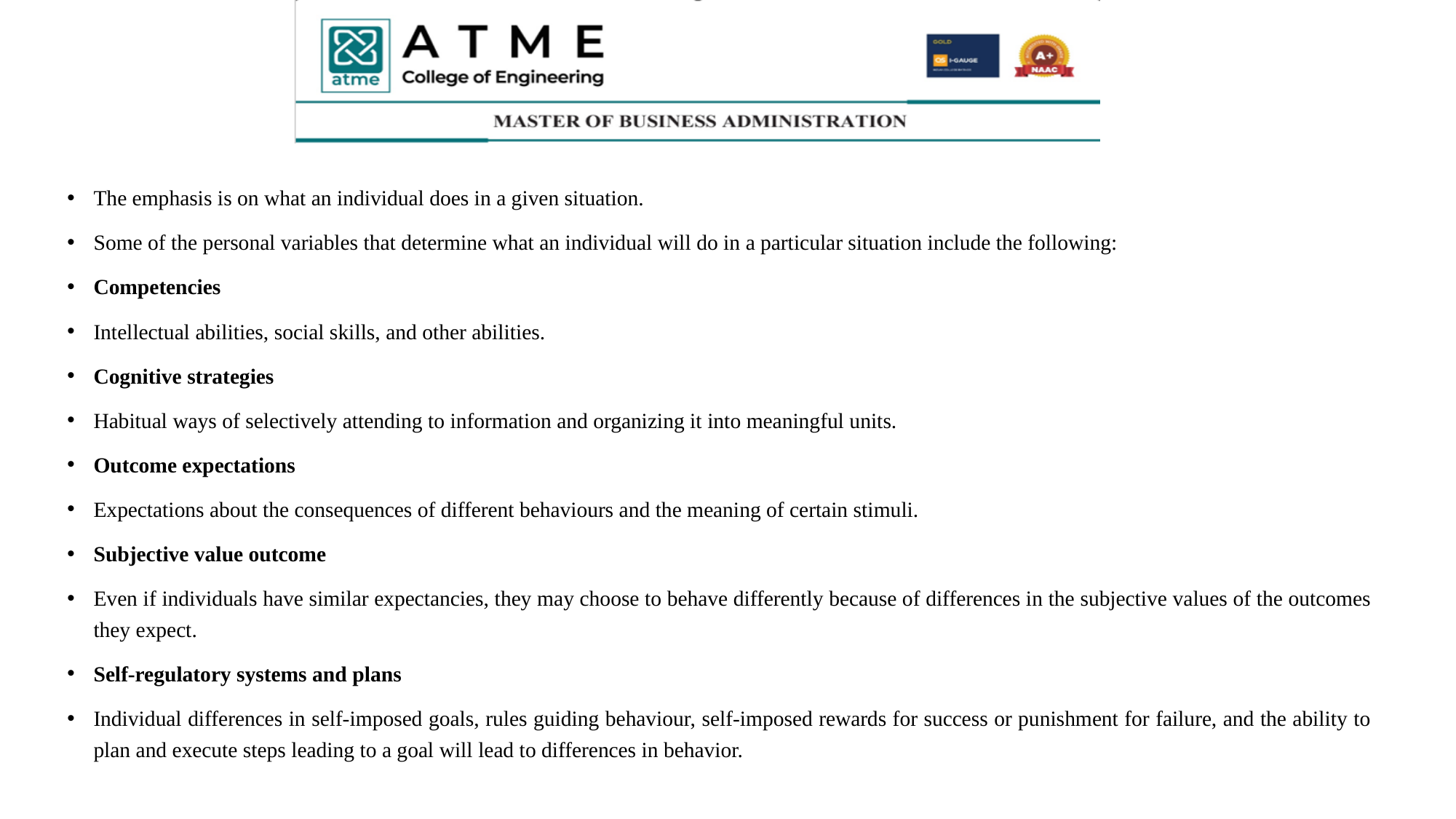

#
The emphasis is on what an individual does in a given situation.
Some of the personal variables that determine what an individual will do in a particular situation include the following:
Competencies
Intellectual abilities, social skills, and other abilities.
Cognitive strategies
Habitual ways of selectively attending to information and organizing it into meaningful units.
Outcome expectations
Expectations about the consequences of different behaviours and the meaning of certain stimuli.
Subjective value outcome
Even if individuals have similar expectancies, they may choose to behave differently because of differences in the subjective values of the outcomes they expect.
Self-regulatory systems and plans
Individual differences in self-imposed goals, rules guiding behaviour, self-imposed rewards for success or punishment for failure, and the ability to plan and execute steps leading to a goal will lead to differences in behavior.